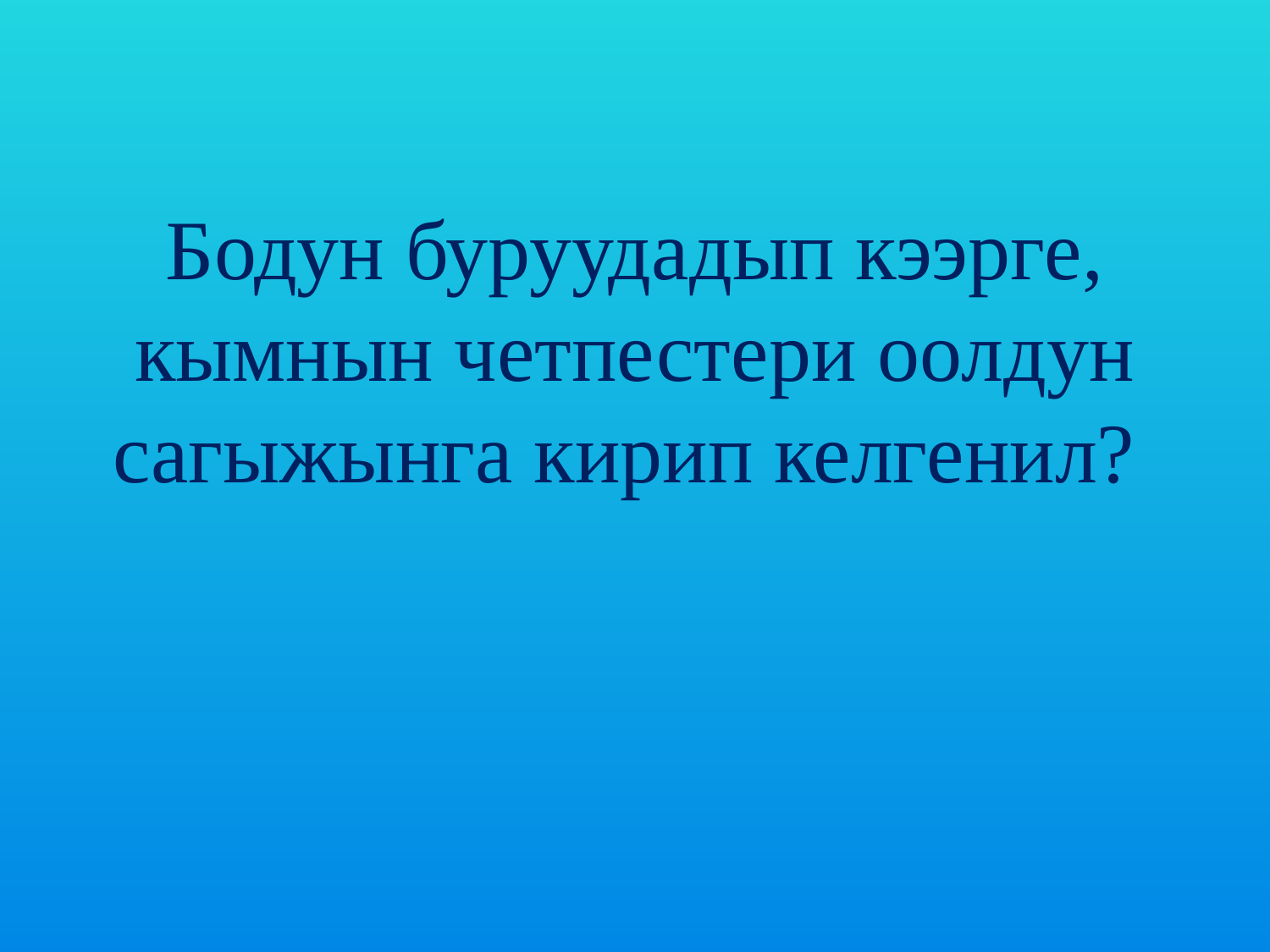

# Бодун буруудадып кээрге, кымнын четпестери оолдун сагыжынга кирип келгенил?